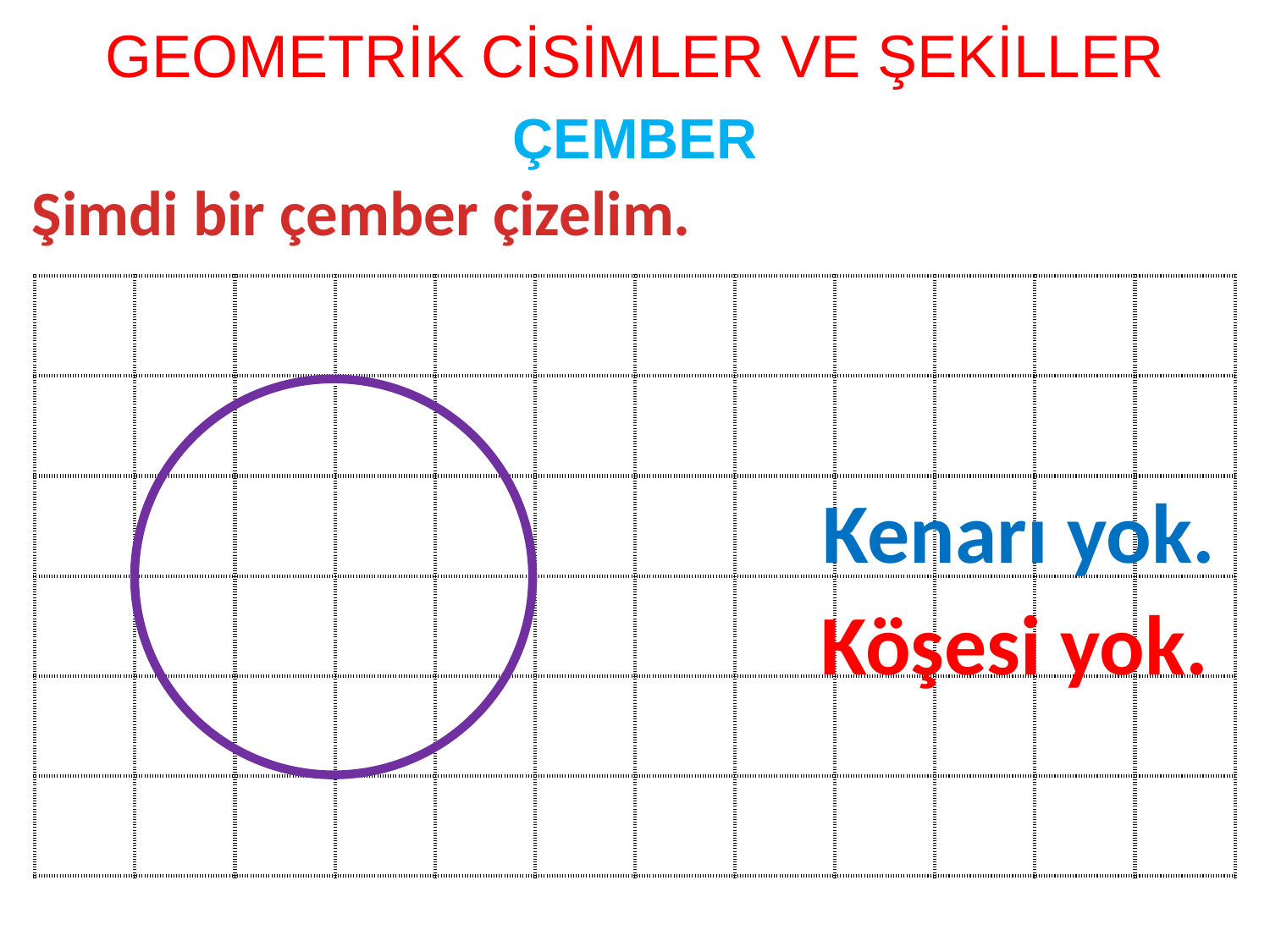

# GEOMETRİK CİSİMLER VE ŞEKİLLER
ÇEMBER

Şimdi bir çember çizelim.
|  |  |  |  |  |  |  |  |  |  |  |  |
| --- | --- | --- | --- | --- | --- | --- | --- | --- | --- | --- | --- |
|  |  |  |  |  |  |  |  |  |  |  |  |
|  |  |  |  |  |  |  |  |  |  |  |  |
|  |  |  |  |  |  |  |  |  |  |  |  |
|  |  |  |  |  |  |  |  |  |  |  |  |
|  |  |  |  |  |  |  |  |  |  |  |  |

Kenarı yok.
Köşesi yok.